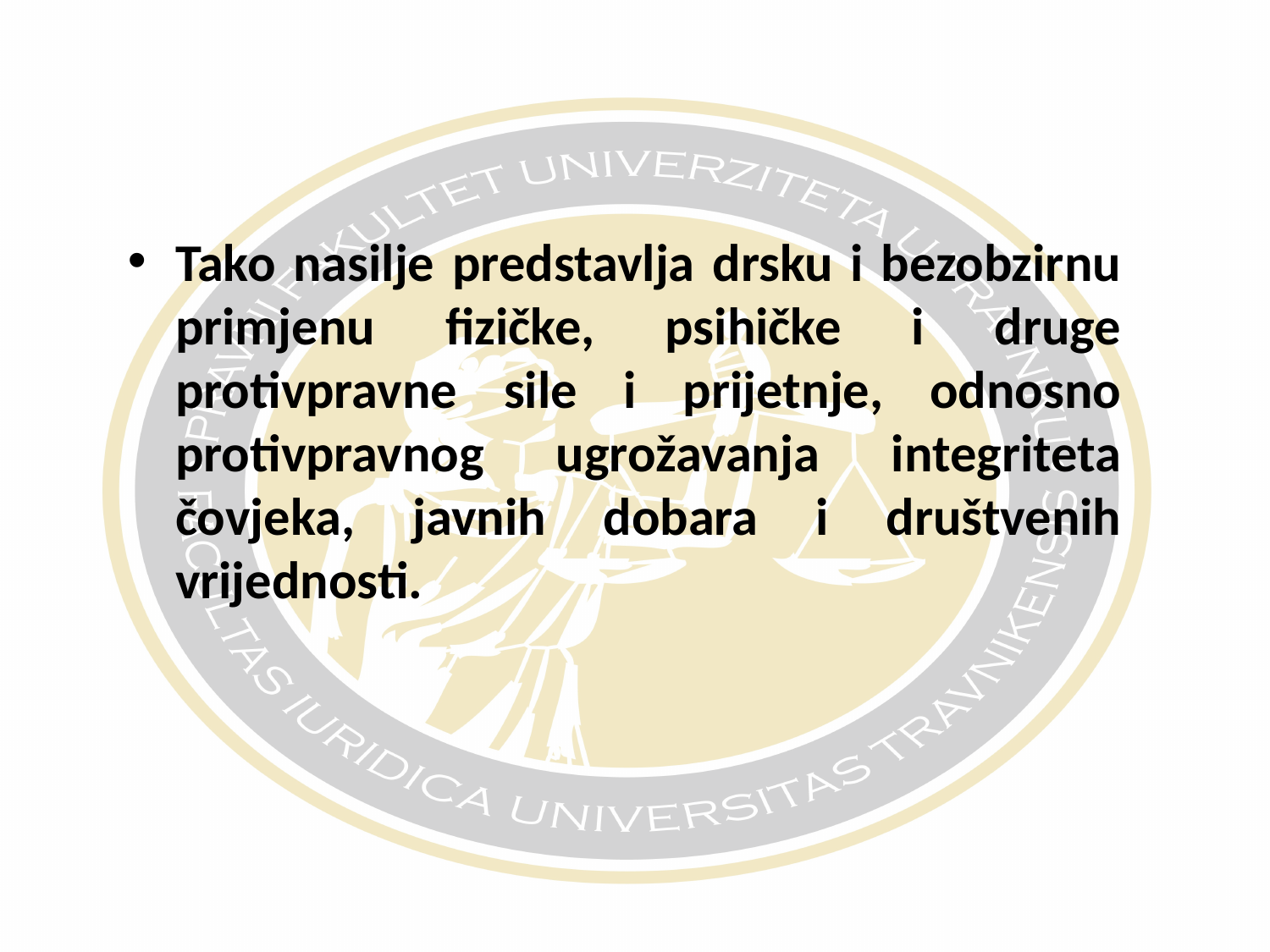

#
Tako nasilje predstavlja drsku i bezobzirnu primjenu fizičke, psihičke i druge protivpravne sile i prijetnje, odnosno protivpravnog ugrožavanja integriteta čovjeka, javnih dobara i društvenih vrijednosti.